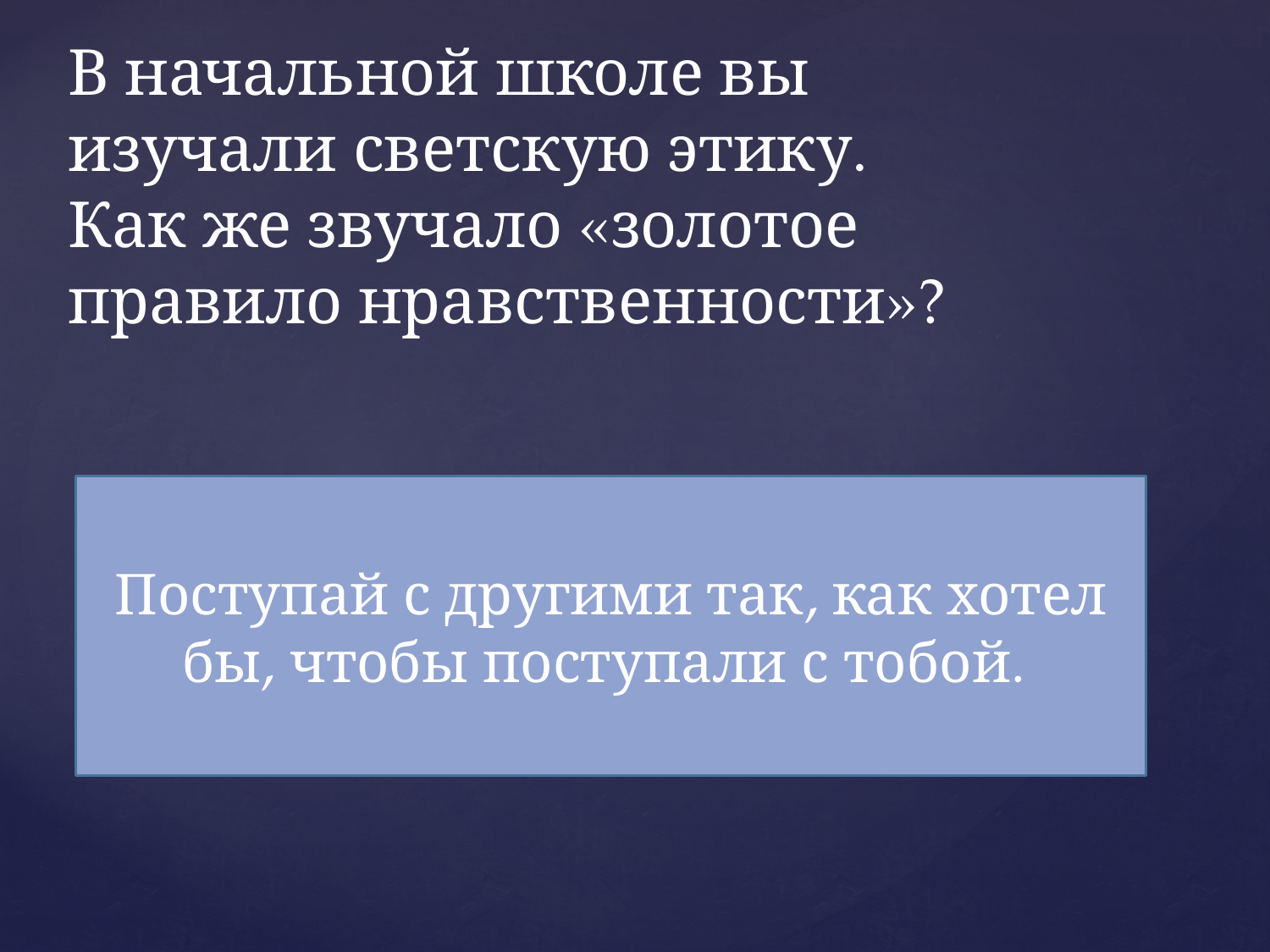

# В начальной школе вы изучали светскую этику. Как же звучало «золотое правило нравственности»?
Поступай с другими так, как хотел бы, чтобы поступали с тобой.